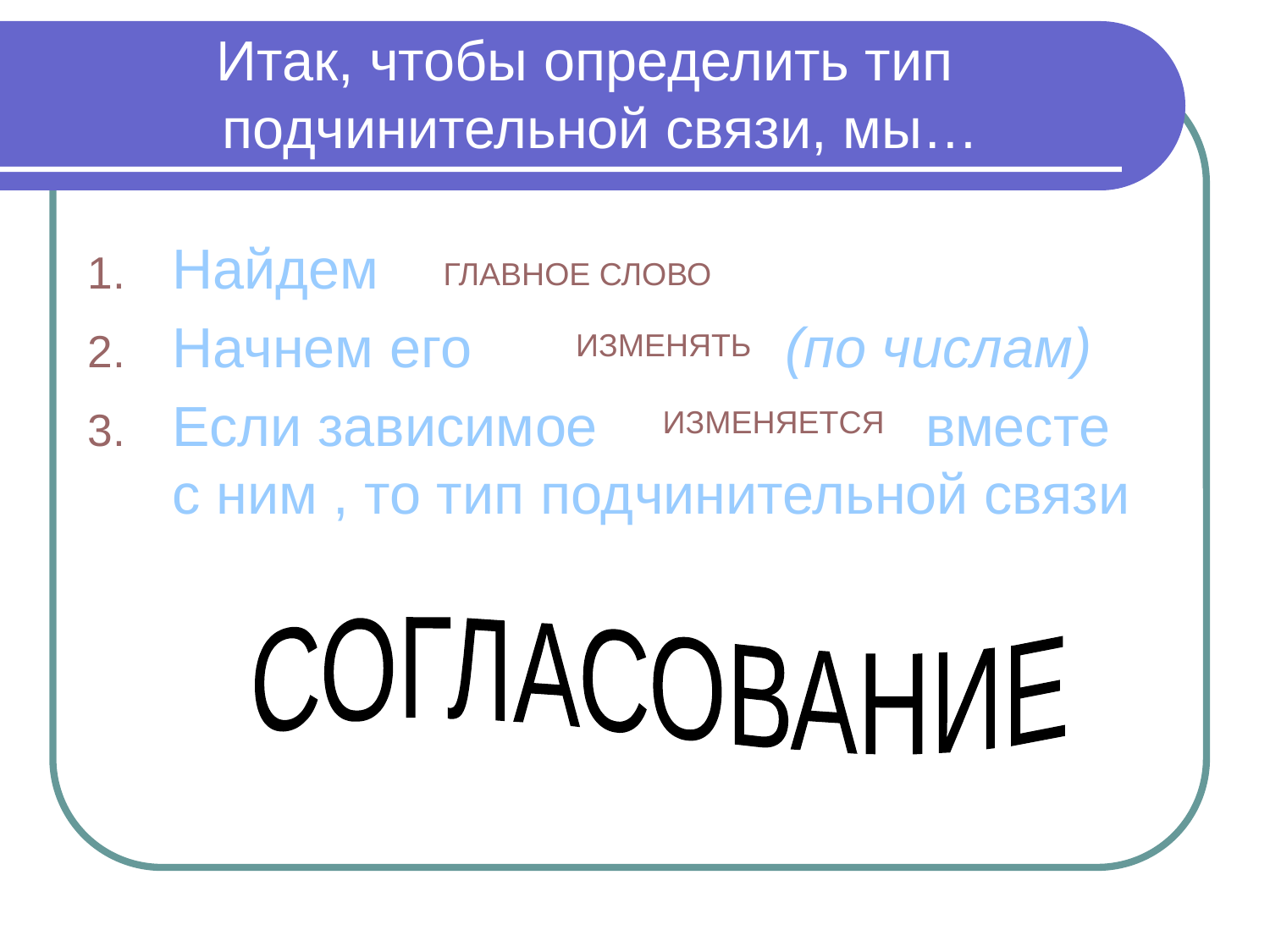

# Итак, чтобы определить тип   подчинительной связи, мы…
Найдем
Начнем его                    (по числам)
Если зависимое                     вместе с ним , то тип подчинительной связи
ГЛАВНОЕ СЛОВО
ИЗМЕНЯТЬ
ИЗМЕНЯЕТСЯ
СОГЛАСОВАНИЕ